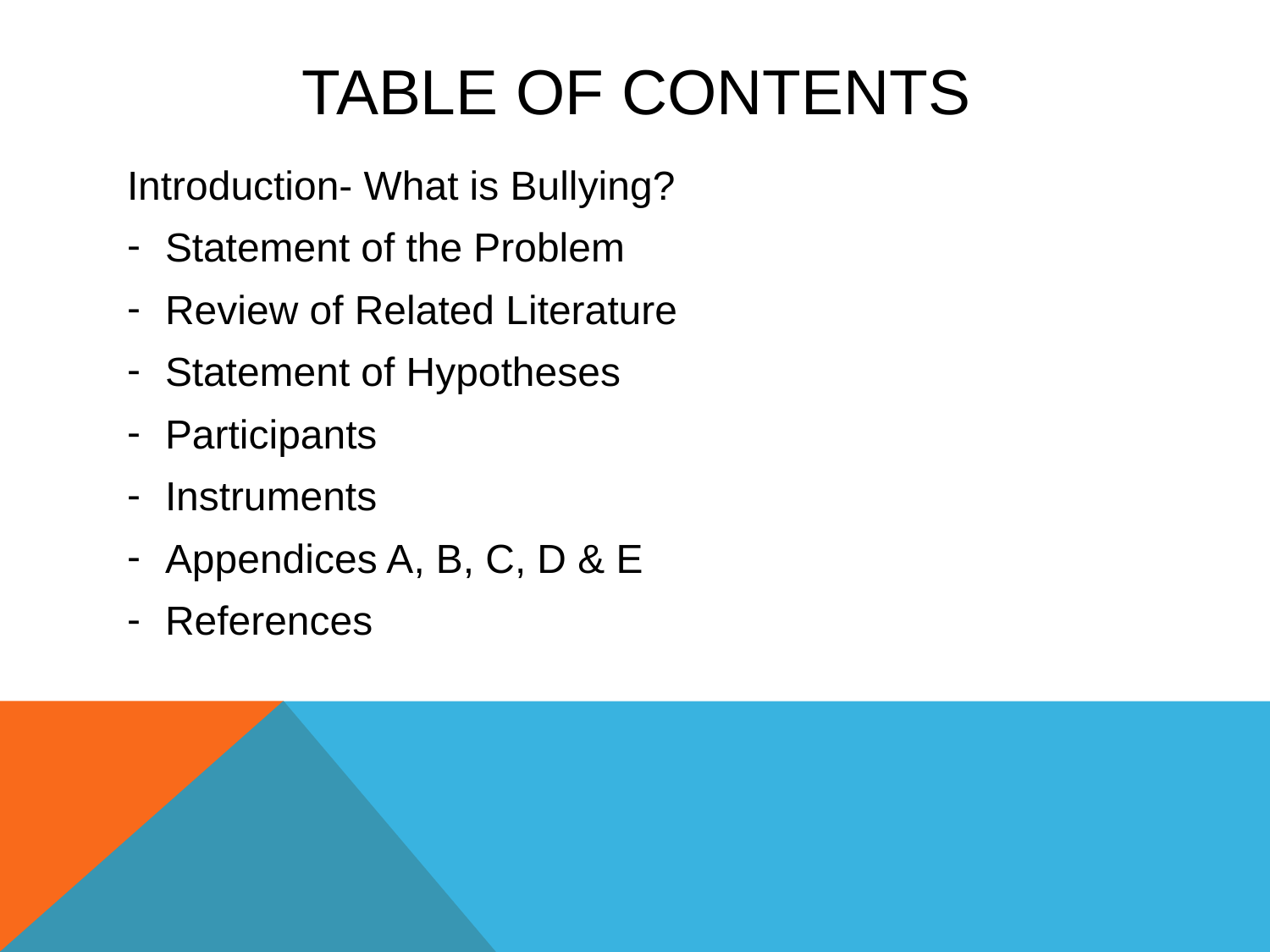

# Table of Contents
Introduction- What is Bullying?
Statement of the Problem
Review of Related Literature
Statement of Hypotheses
Participants
Instruments
Appendices A, B, C, D & E
References